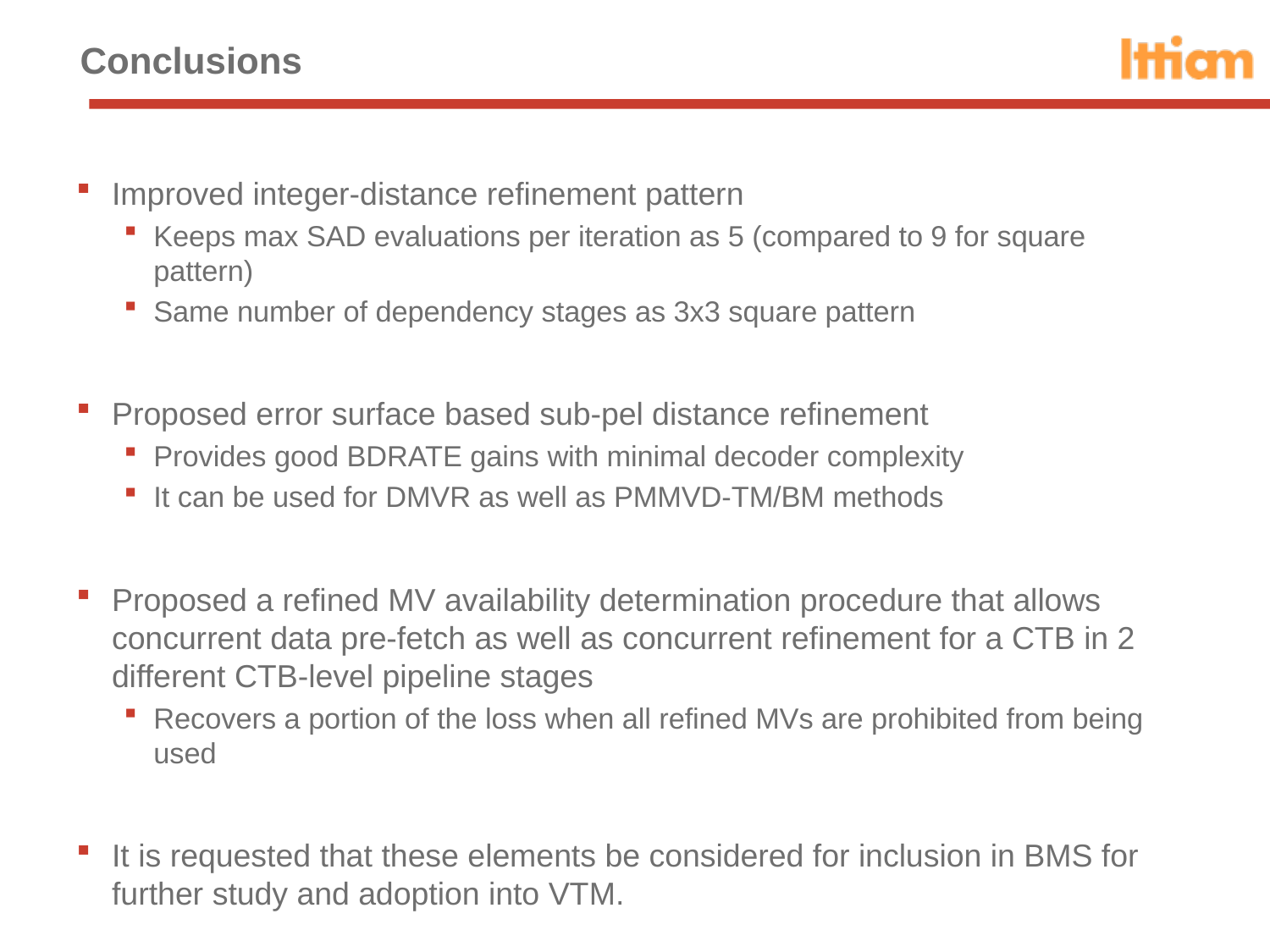

# Conclusions
Improved integer-distance refinement pattern
Keeps max SAD evaluations per iteration as 5 (compared to 9 for square pattern)
Same number of dependency stages as 3x3 square pattern

Proposed error surface based sub-pel distance refinement
Provides good BDRATE gains with minimal decoder complexity
It can be used for DMVR as well as PMMVD-TM/BM methods

Proposed a refined MV availability determination procedure that allows concurrent data pre-fetch as well as concurrent refinement for a CTB in 2 different CTB-level pipeline stages
Recovers a portion of the loss when all refined MVs are prohibited from being used

It is requested that these elements be considered for inclusion in BMS for further study and adoption into VTM.